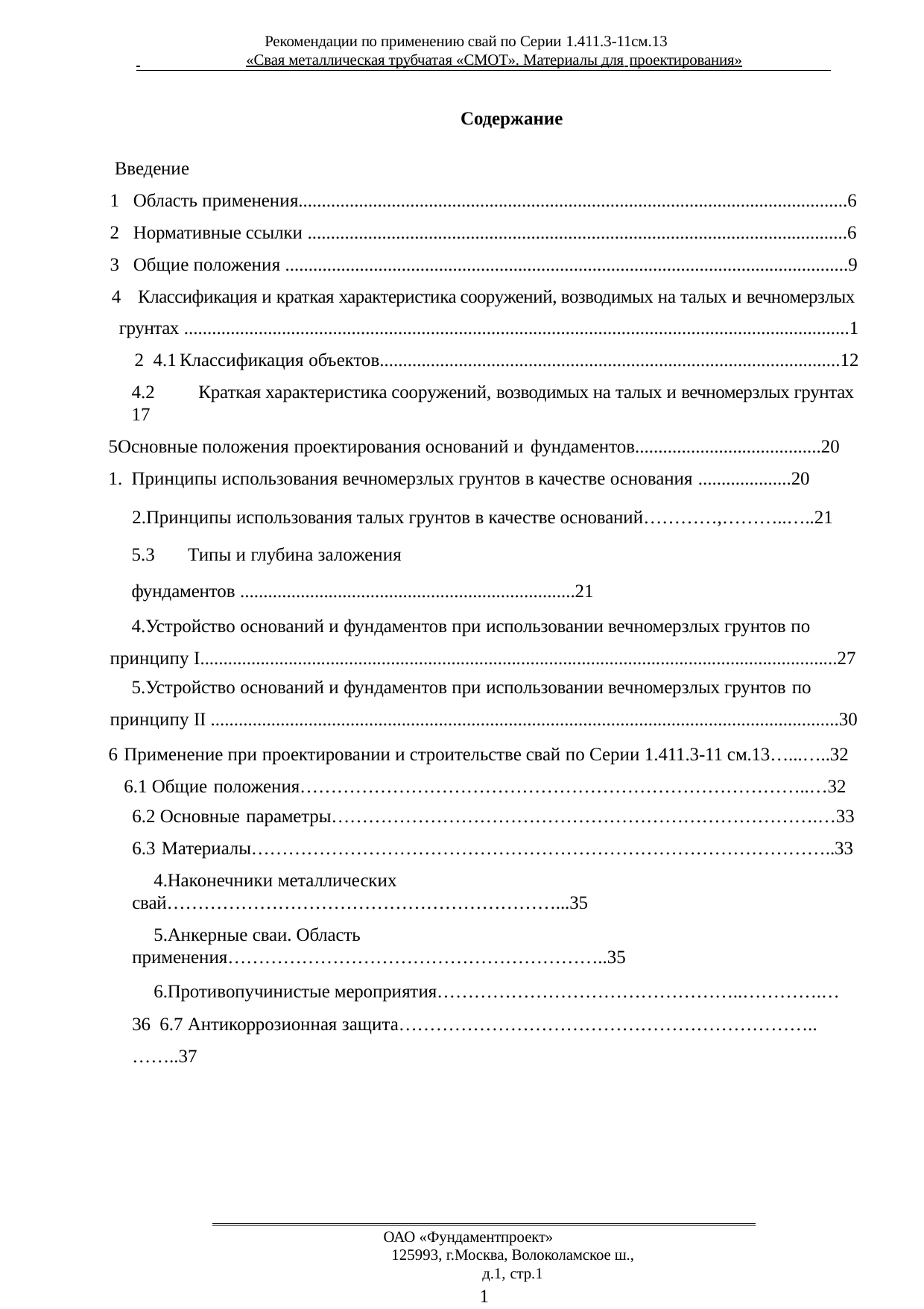

Рекомендации по применению свай по Серии 1.411.3-11см.13
 	«Свая металлическая трубчатая «СМОТ». Материалы для проектирования»

Содержание

Введение
1   Область применения......................................................................................................................6
2   Нормативные ссылки ....................................................................................................................6
3   Общие положения .........................................................................................................................9
Классификация и краткая характеристика сооружений, возводимых на талых и вечномерзлых  грунтах ...............................................................................................................................................12  4.1	Классификация объектов...................................................................................................12
4.2	Краткая характеристика сооружений, возводимых на талых и вечномерзлых грунтах 17
Основные положения проектирования оснований и фундаментов........................................20
Принципы использования вечномерзлых грунтов в качестве основания ....................20
Принципы использования талых грунтов в качестве оснований…………,………..…..21  5.3	Типы и глубина заложения фундаментов ........................................................................21
Устройство оснований и фундаментов при использовании вечномерзлых грунтов по  принципу I.........................................................................................................................................27
Устройство оснований и фундаментов при использовании вечномерзлых грунтов по
принципу II .......................................................................................................................................30
Применение при проектировании и строительстве свай по Серии 1.411.3-11 см.13…...…..32  6.1 Общие положения………………………………………………………………………..…32
6.2 Основные параметры…………………………………………………………………….…33
6.3 Материалы…………………………………………………………………………………..33
Наконечники металлических свай………………………………………………………...35
Анкерные сваи. Область применения……………………………………………………..35
Противопучинистые мероприятия…………………………………………..………….…36  6.7 Антикоррозионная защита…………………………………………………………..……..37
ОАО «Фундаментпроект»
125993, г.Москва, Волоколамское ш., д.1, стр.1
1